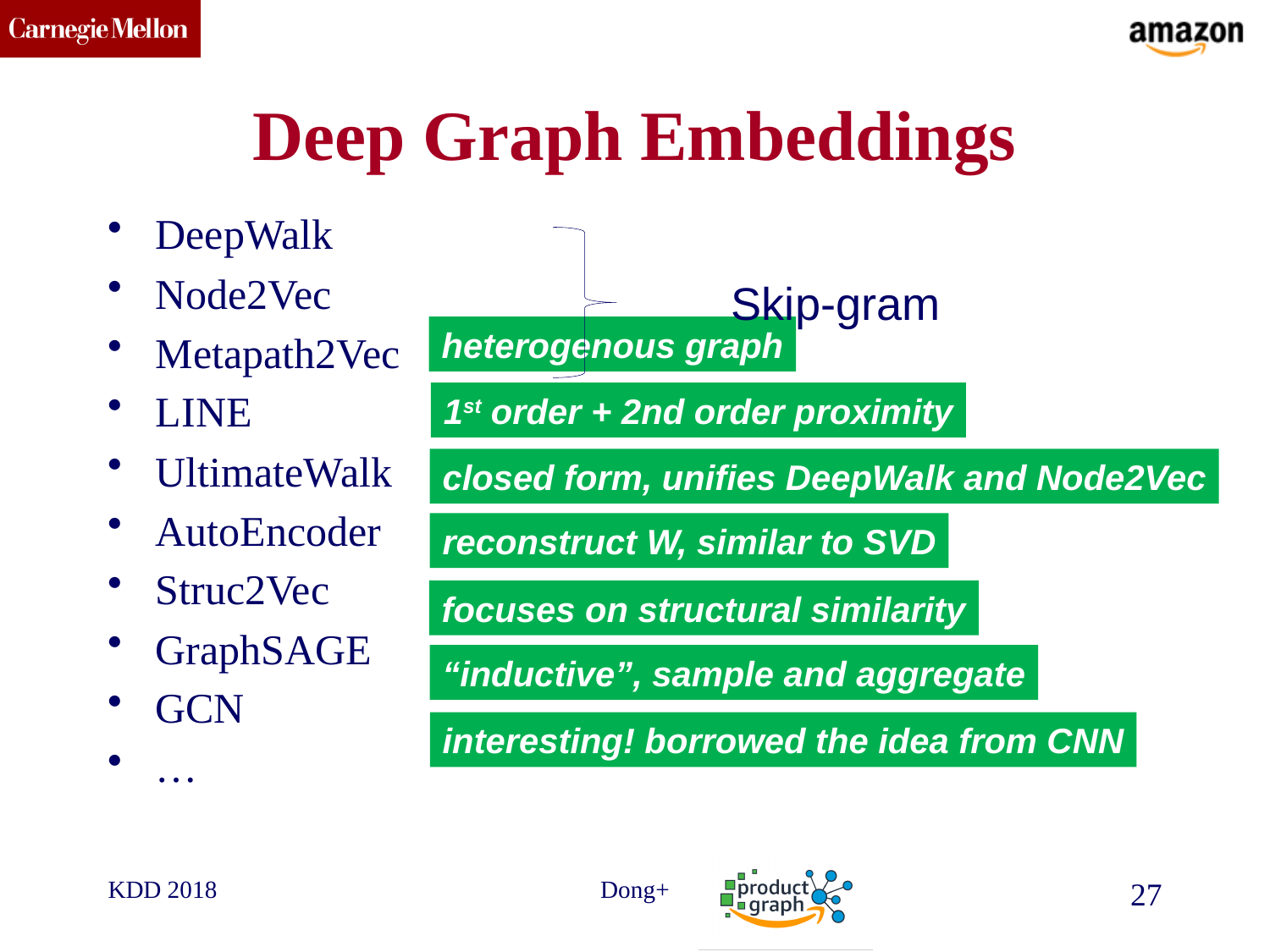

# Deep Graph Embeddings
DeepWalk
Node2Vec
Metapath2Vec
LINE
UltimateWalk
AutoEncoder
Struc2Vec
GraphSAGE
GCN
…

Skip-gram
heterogenous graph
1st order + 2nd order proximity
closed form, unifies DeepWalk and Node2Vec
reconstruct W, similar to SVD
focuses on structural similarity
“inductive”, sample and aggregate
interesting! borrowed the idea from CNN
KDD 2018
Dong+
27